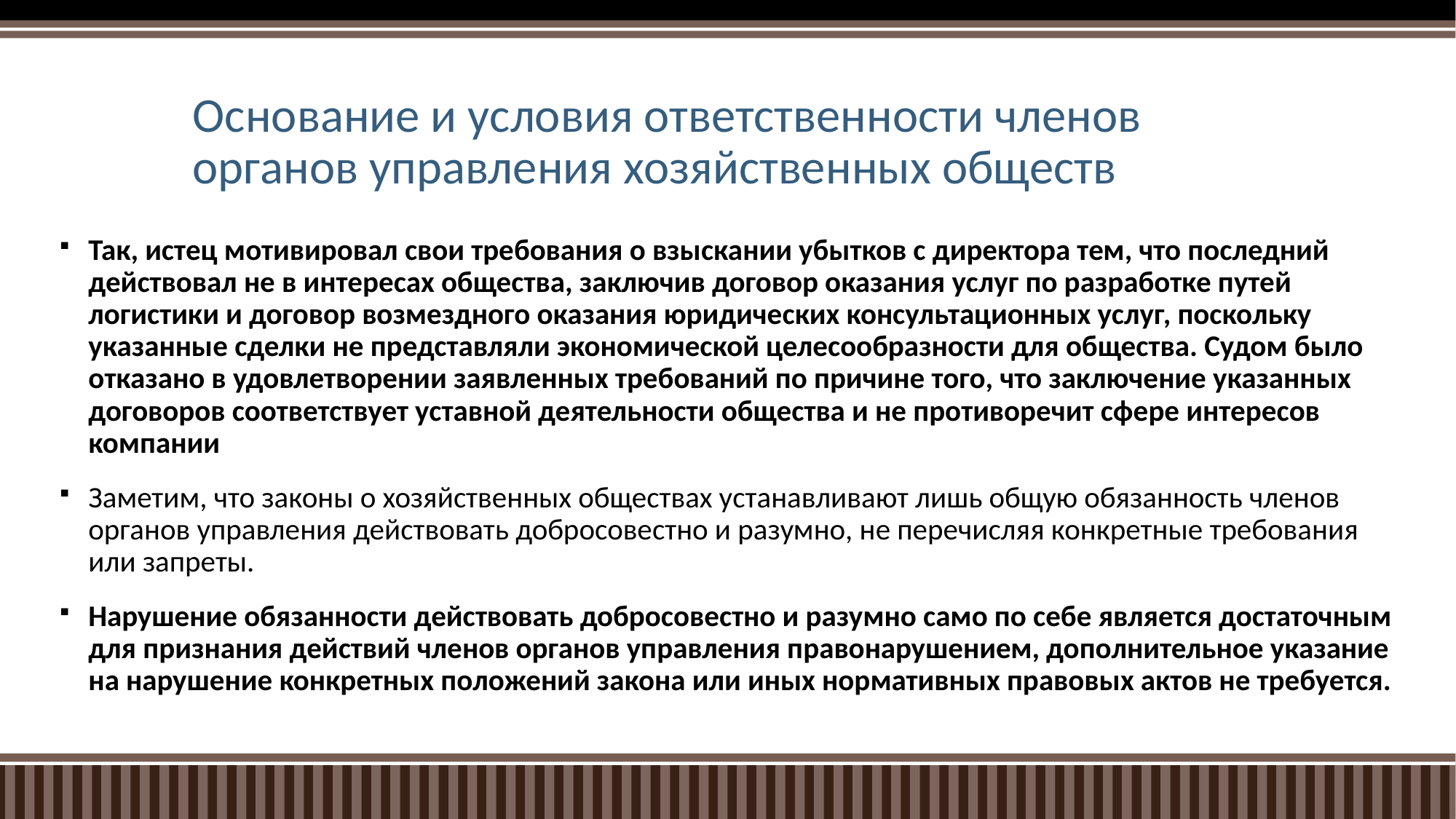

# Основание и условия ответственности членов органов управления хозяйственных обществ
Так, истец мотивировал свои требования о взыскании убытков с директора тем, что последний действовал не в интересах общества, заключив договор оказания услуг по разработке путей логистики и договор возмездного оказания юридических консультационных услуг, поскольку указанные сделки не представляли экономической целесообразности для общества. Судом было отказано в удовлетворении заявленных требований по причине того, что заключение указанных договоров соответствует уставной деятельности общества и не противоречит сфере интересов компании
Заметим, что законы о хозяйственных обществах устанавливают лишь общую обязанность членов органов управления действовать добросовестно и разумно, не перечисляя конкретные требования или запреты.
Нарушение обязанности действовать добросовестно и разумно само по себе является достаточным для признания действий членов органов управления правонарушением, дополнительное указание на нарушение конкретных положений закона или иных нормативных правовых актов не требуется.